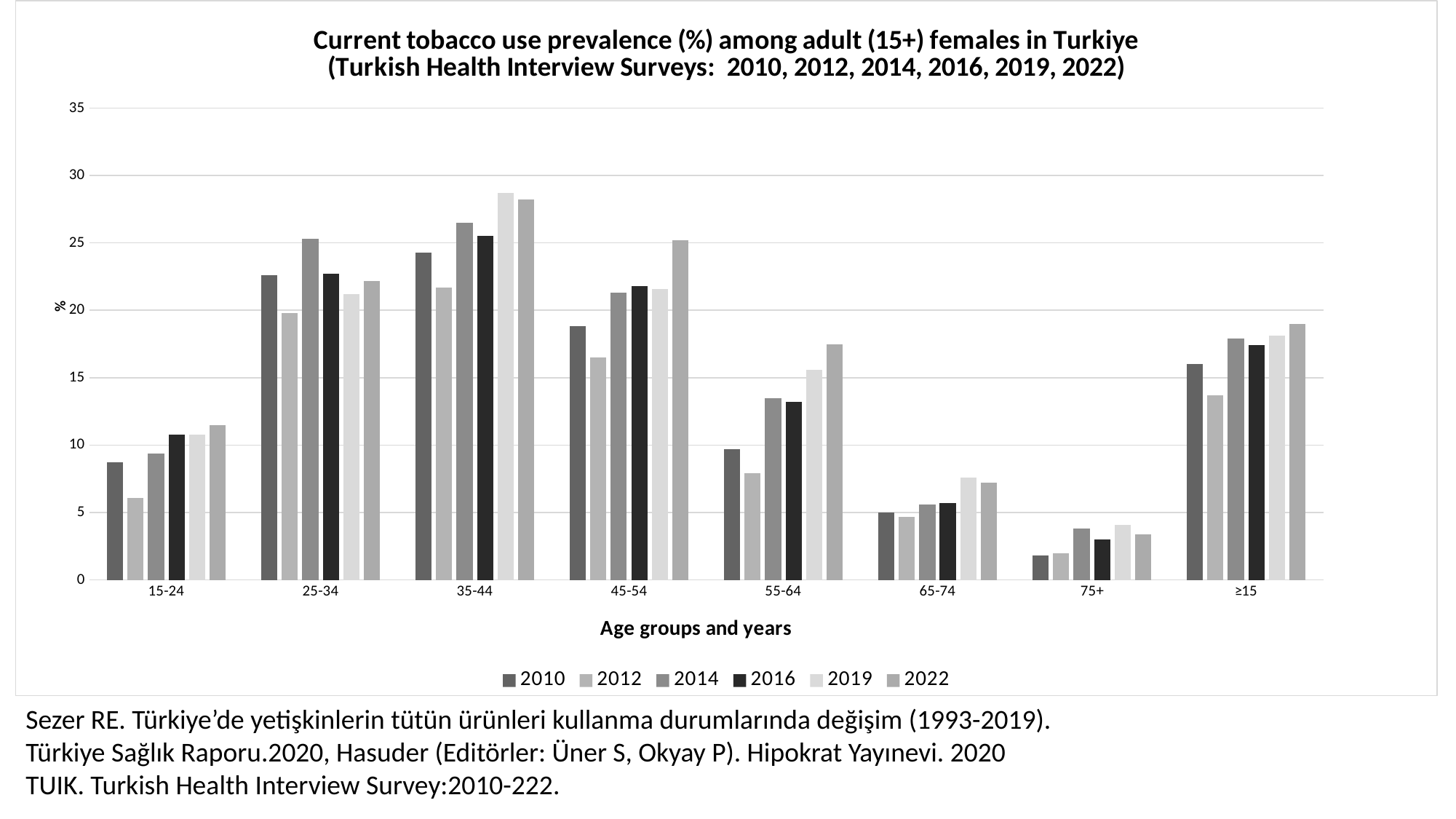

### Chart: Current tobacco use prevalence (%) among adult (15+) females in Turkiye
(Turkish Health Interview Surveys:  2010, 2012, 2014, 2016, 2019, 2022)

| Category | 2010 | 2012 | 2014 | 2016 | 2019 | 2022 |
|---|---|---|---|---|---|---|
| 15-24 | 8.7 | 6.1 | 9.4 | 10.8 | 10.8 | 11.5 |
| 25-34 | 22.6 | 19.8 | 25.3 | 22.700000000000003 | 21.2 | 22.2 |
| 35-44 | 24.3 | 21.700000000000003 | 26.5 | 25.5 | 28.7 | 28.2 |
| 45-54 | 18.8 | 16.5 | 21.3 | 21.799999999999997 | 21.6 | 25.2 |
| 55-64 | 9.700000000000001 | 7.9 | 13.5 | 13.2 | 15.6 | 17.5 |
| 65-74 | 5.0 | 4.7 | 5.6 | 5.7 | 7.6 | 7.2 |
| 75+ | 1.8 | 2.0 | 3.8 | 3.0 | 4.1 | 3.4 |
| ≥15 | 16.0 | 13.7 | 17.9 | 17.4 | 18.1 | 19.0 |
Sezer RE. Türkiye’de yetişkinlerin tütün ürünleri kullanma durumlarında değişim (1993-2019).
Türkiye Sağlık Raporu.2020, Hasuder (Editörler: Üner S, Okyay P). Hipokrat Yayınevi. 2020
TUIK. Turkish Health Interview Survey:2010-222.